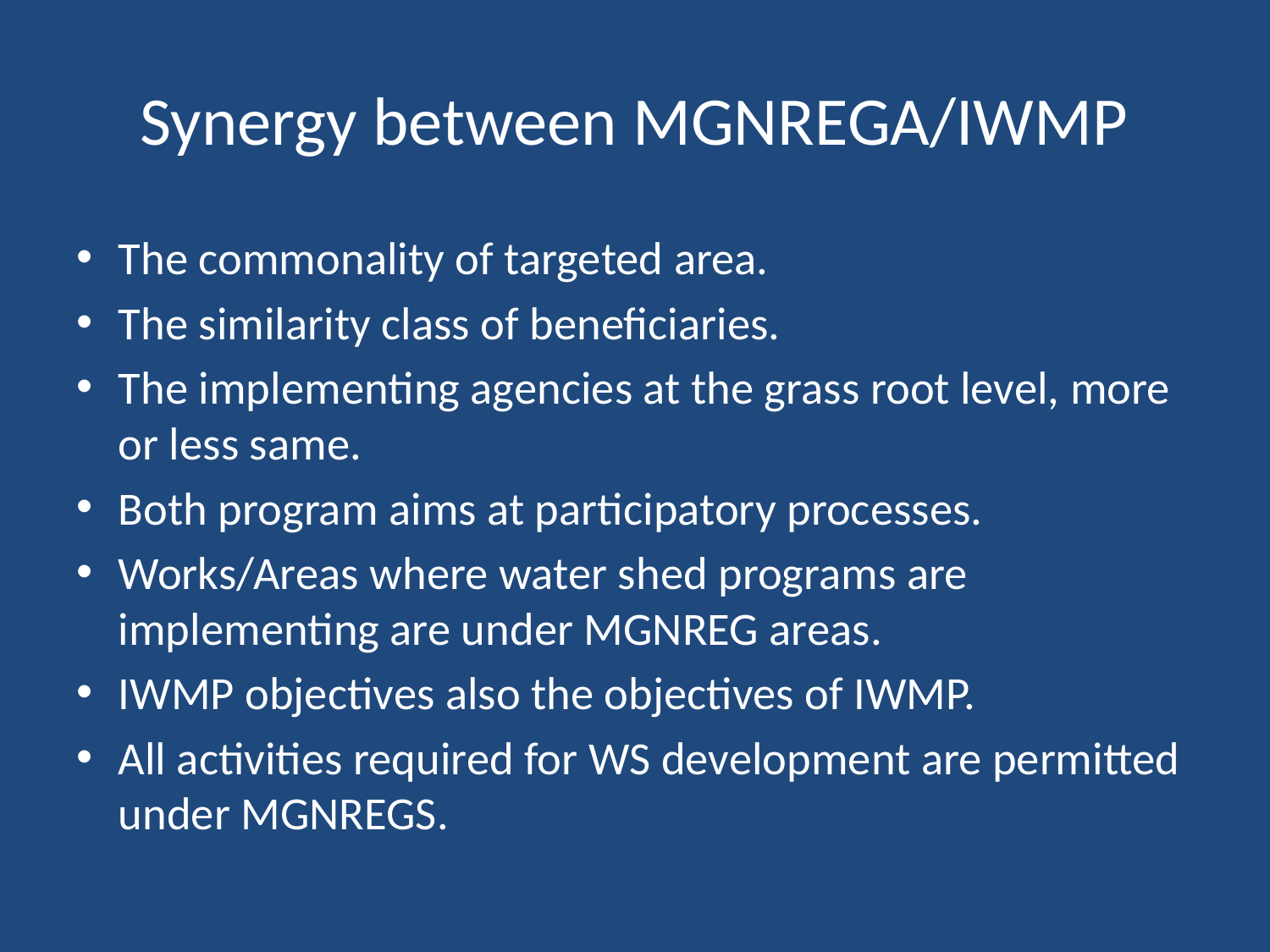

# Synergy between MGNREGA/IWMP
The commonality of targeted area.
The similarity class of beneficiaries.
The implementing agencies at the grass root level, more or less same.
Both program aims at participatory processes.
Works/Areas where water shed programs are implementing are under MGNREG areas.
IWMP objectives also the objectives of IWMP.
All activities required for WS development are permitted under MGNREGS.